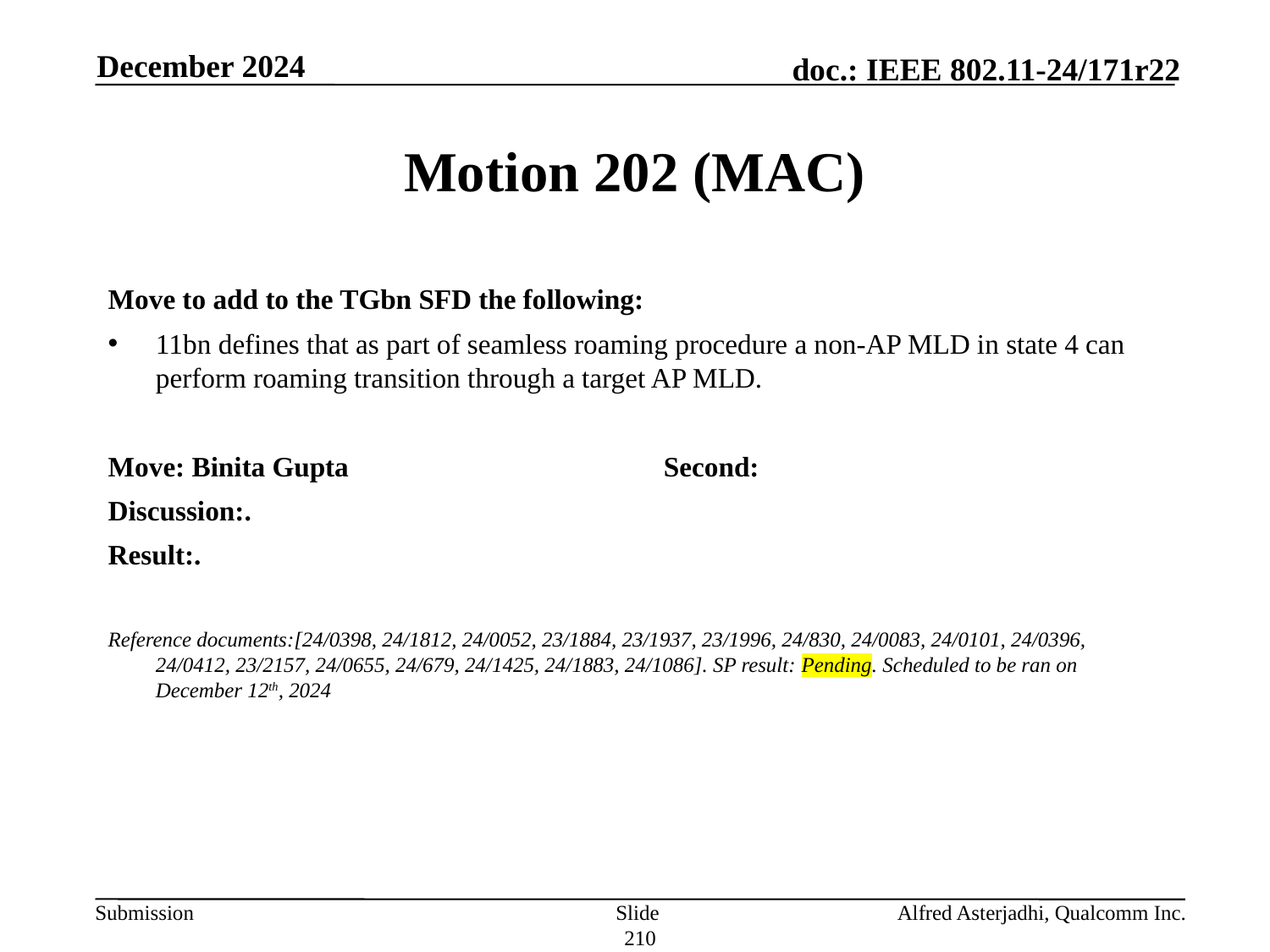

December 2024
# Motion 202 (MAC)
Move to add to the TGbn SFD the following:
11bn defines that as part of seamless roaming procedure a non-AP MLD in state 4 can perform roaming transition through a target AP MLD.

Move: Binita Gupta			Second:
Discussion:.
Result:.

Reference documents:[24/0398, 24/1812, 24/0052, 23/1884, 23/1937, 23/1996, 24/830, 24/0083, 24/0101, 24/0396, 24/0412, 23/2157, 24/0655, 24/679, 24/1425, 24/1883, 24/1086]. SP result: Pending. Scheduled to be ran on December 12th, 2024

Slide 210
Alfred Asterjadhi, Qualcomm Inc.